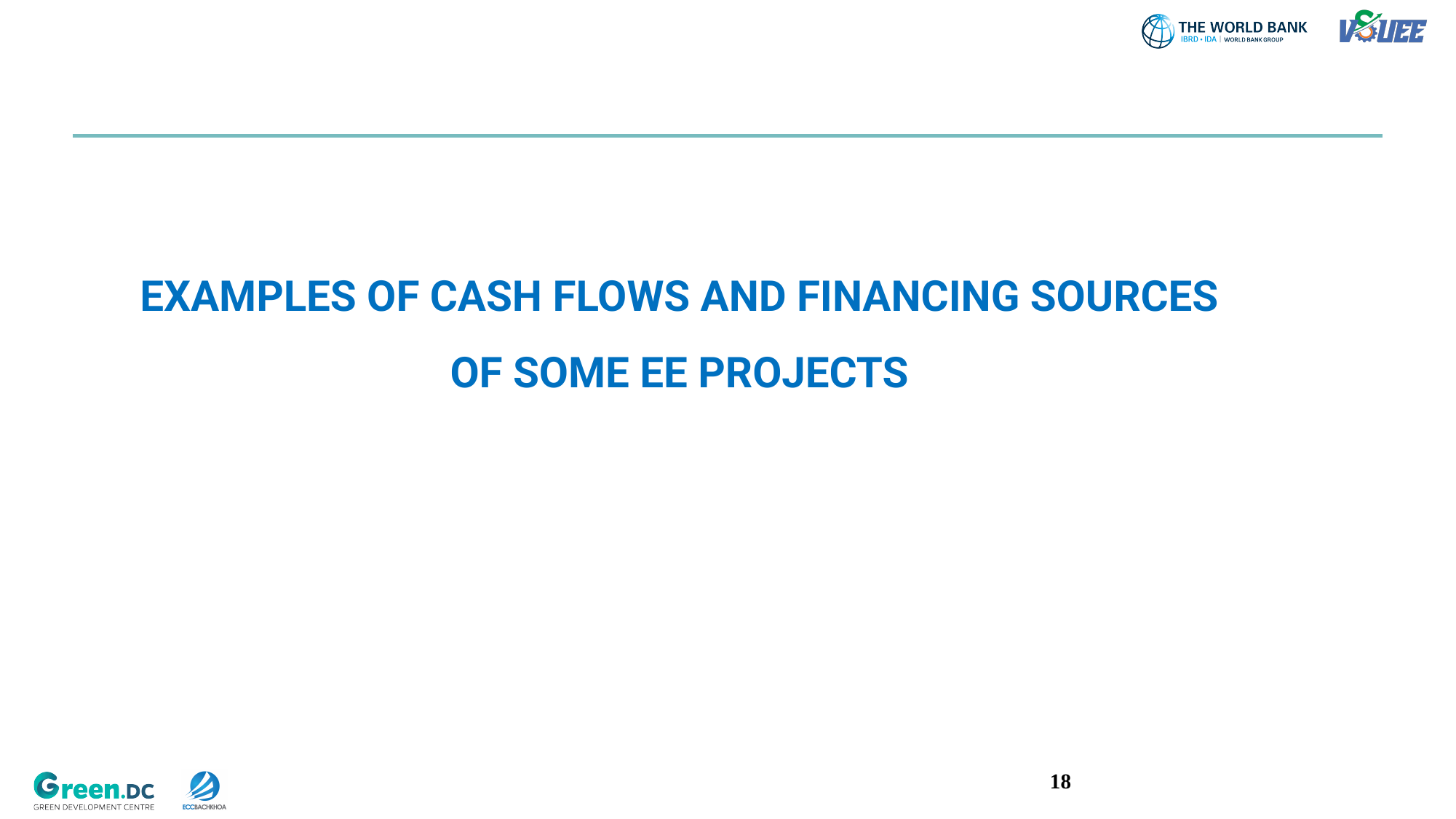

EXAMPLES OF CASH FLOWS AND FINANCING SOURCES OF SOME EE PROJECTS
18